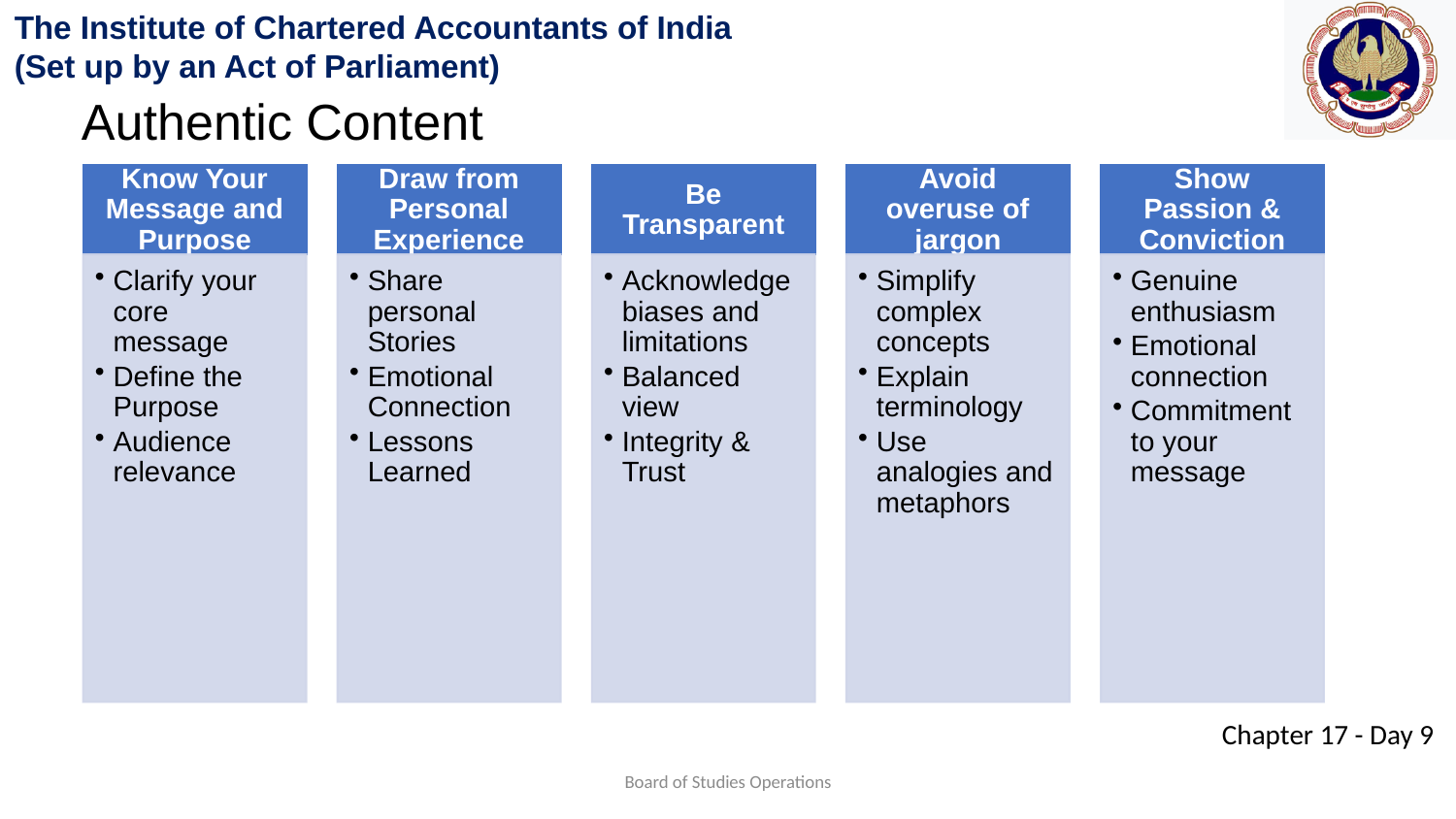

Authentic Content
Know Your Message and Purpose
Clarify your core message
Define the Purpose
Audience relevance
Draw from Personal Experience
Share personal Stories
Emotional Connection
Lessons Learned
Be Transparent
Acknowledge biases and limitations
Balanced view
Integrity & Trust
Avoid overuse of jargon
Simplify complex concepts
Explain terminology
Use analogies and metaphors
Show Passion & Conviction
Genuine enthusiasm
Emotional connection
Commitment to your message
Board of Studies Operations